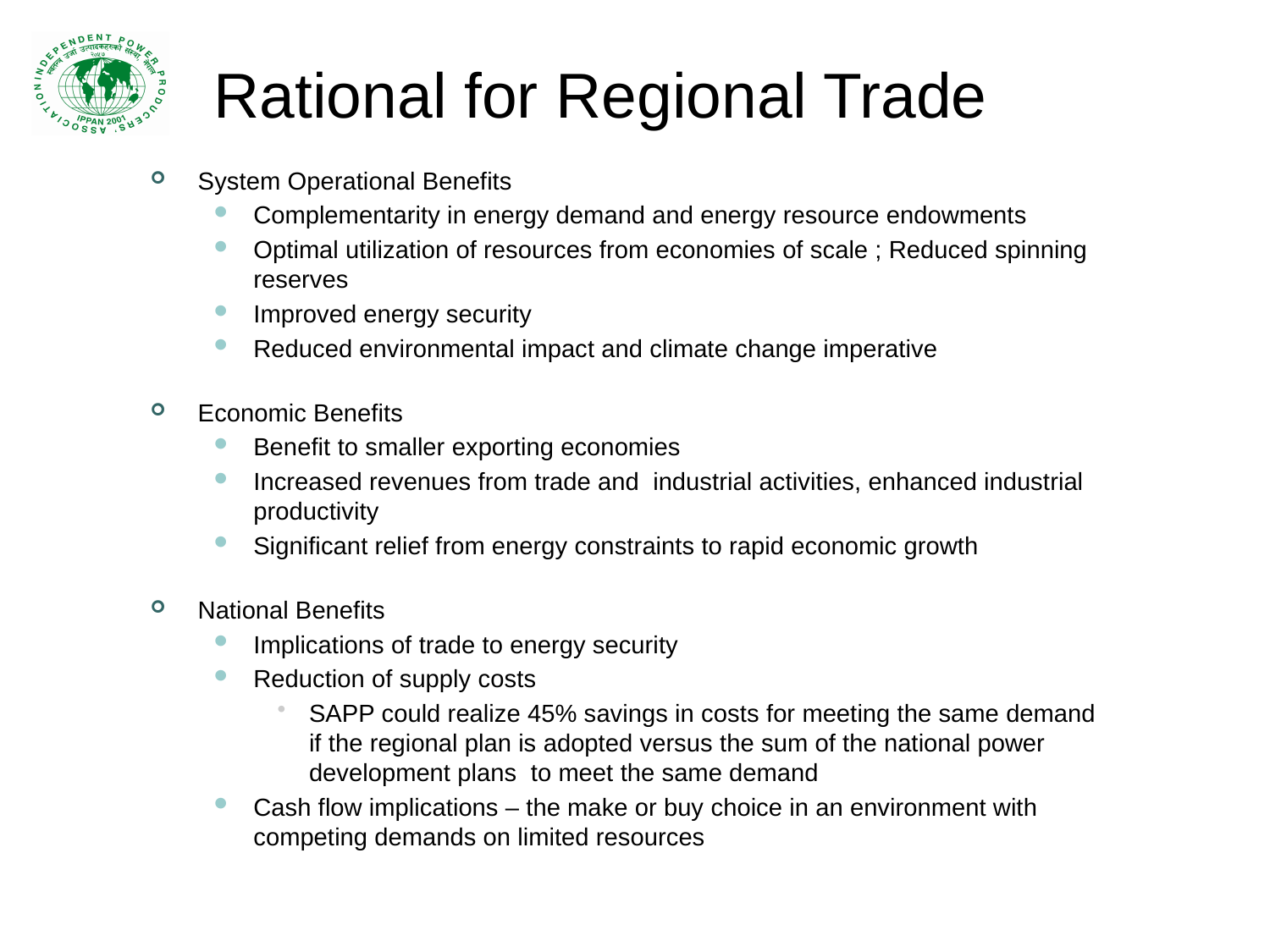

# Rational for Regional Trade
System Operational Benefits
Complementarity in energy demand and energy resource endowments
Optimal utilization of resources from economies of scale ; Reduced spinning reserves
Improved energy security
Reduced environmental impact and climate change imperative
Economic Benefits
Benefit to smaller exporting economies
Increased revenues from trade and  industrial activities, enhanced industrial productivity
Significant relief from energy constraints to rapid economic growth
National Benefits
Implications of trade to energy security
Reduction of supply costs
SAPP could realize 45% savings in costs for meeting the same demand if the regional plan is adopted versus the sum of the national power development plans  to meet the same demand
Cash flow implications – the make or buy choice in an environment with competing demands on limited resources